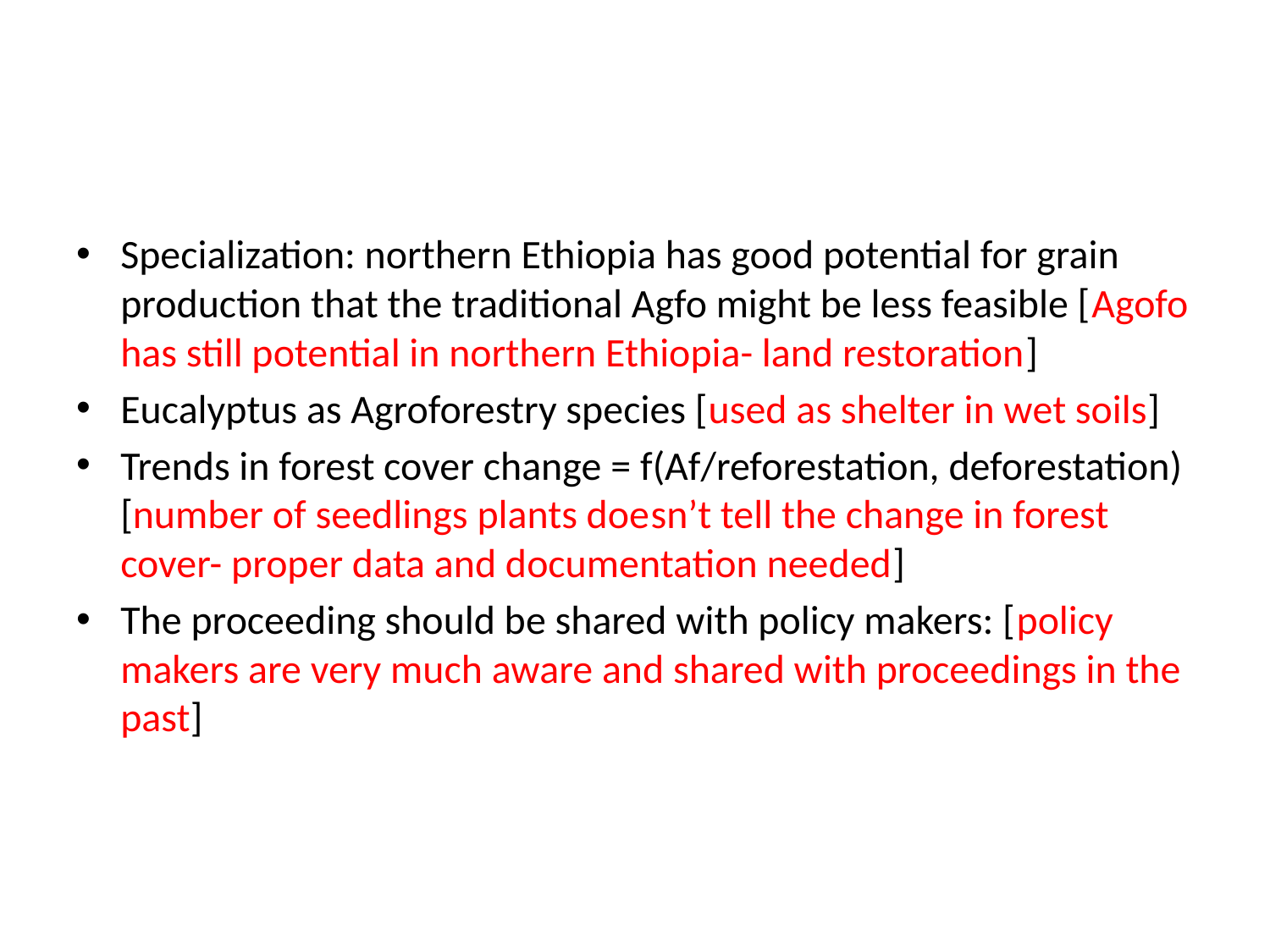

#
Specialization: northern Ethiopia has good potential for grain production that the traditional Agfo might be less feasible [Agofo has still potential in northern Ethiopia- land restoration]
Eucalyptus as Agroforestry species [used as shelter in wet soils]
Trends in forest cover change = f(Af/reforestation, deforestation) [number of seedlings plants doesn’t tell the change in forest cover- proper data and documentation needed]
The proceeding should be shared with policy makers: [policy makers are very much aware and shared with proceedings in the past]